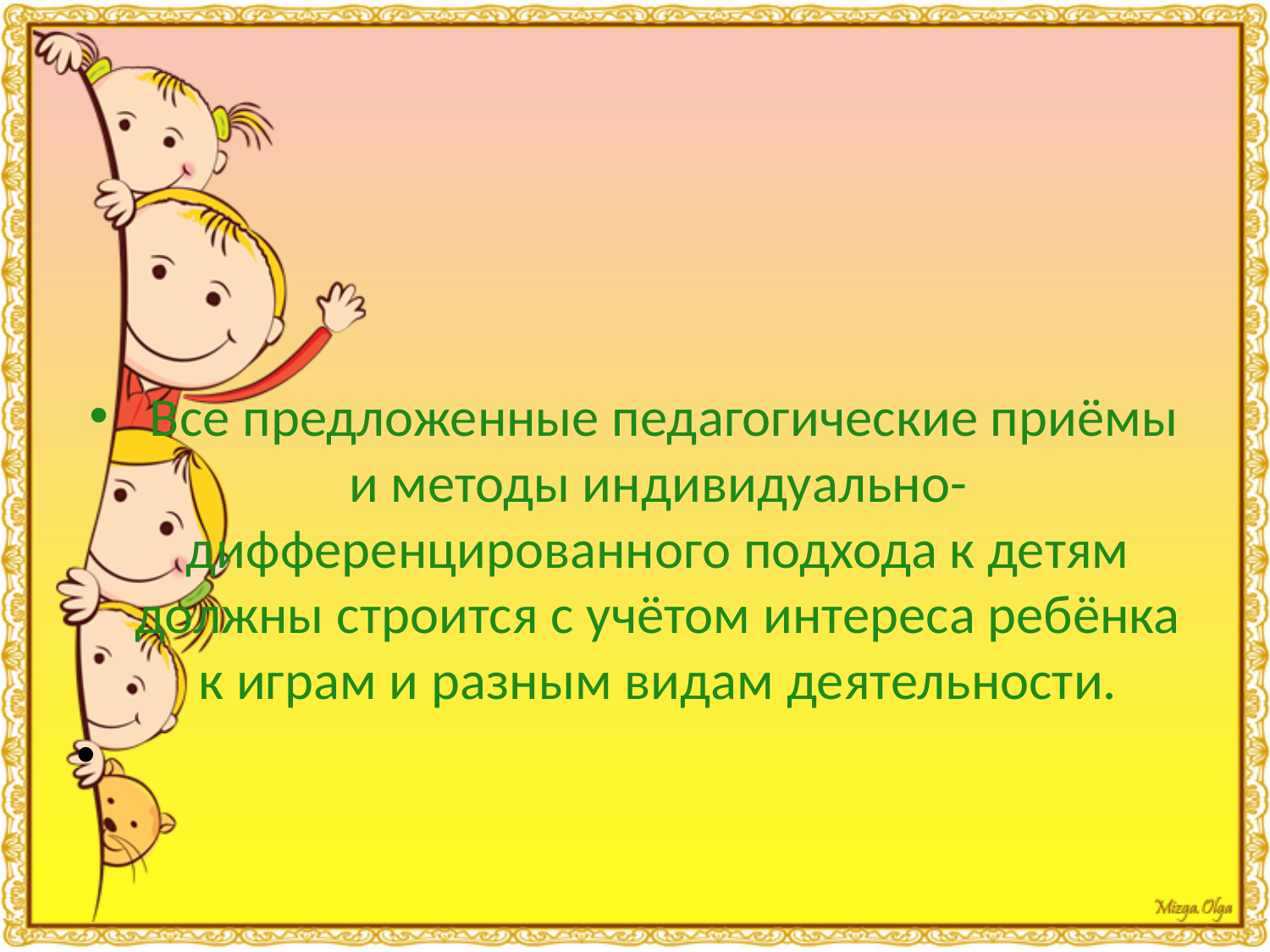

#

 Все предложенные педагогические приёмы и методы индивидуально-дифференцированного подхода к детям должны строится с учётом интереса ребёнка к играм и разным видам деятельности.